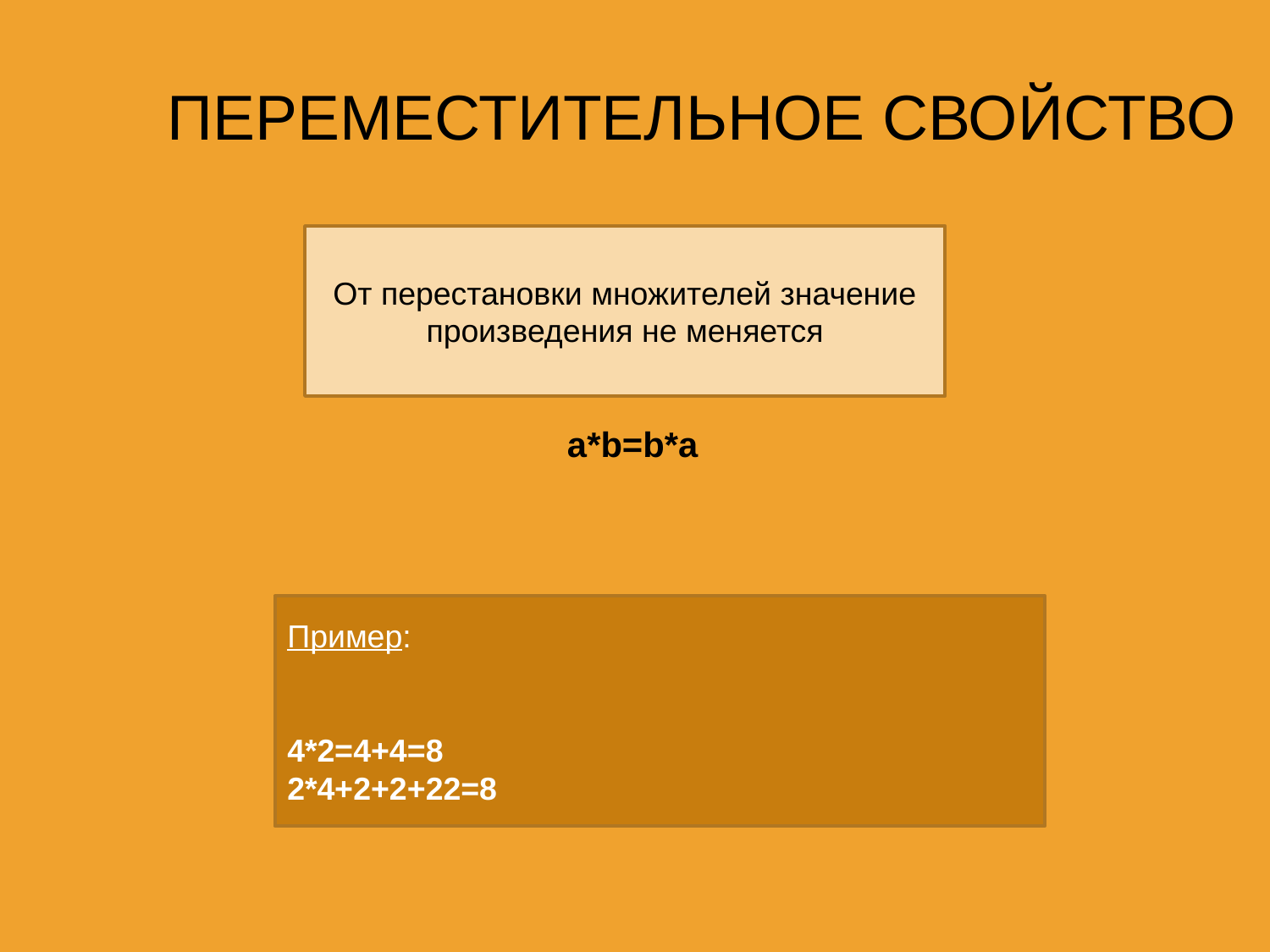

# Переместительное свойство

От перестановки множителей значение произведения не меняется
 a*b=b*a
Пример:

4*2=4+4=8
2*4+2+2+22=8